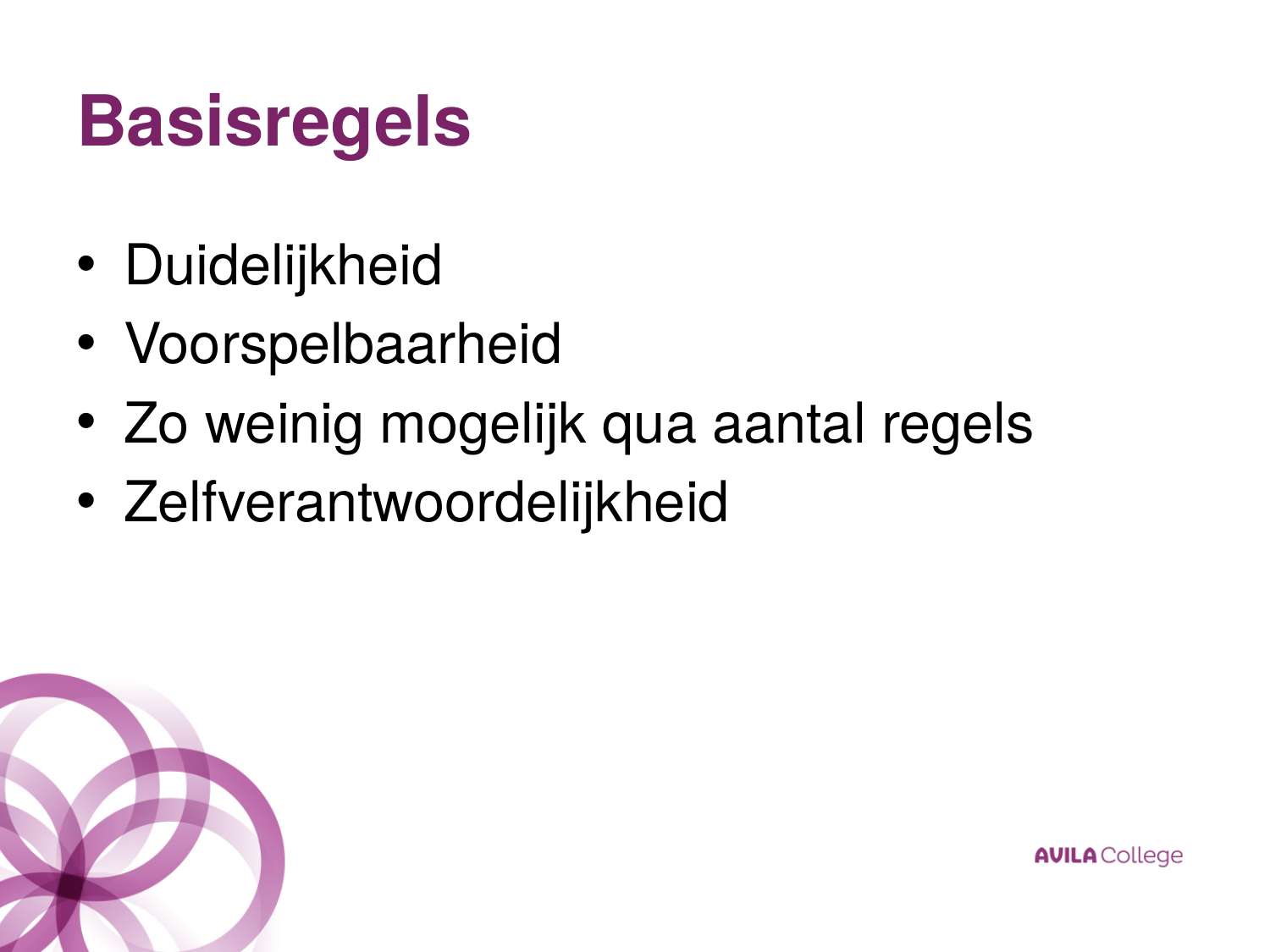

# Basisregels
Duidelijkheid
Voorspelbaarheid
Zo weinig mogelijk qua aantal regels
Zelfverantwoordelijkheid